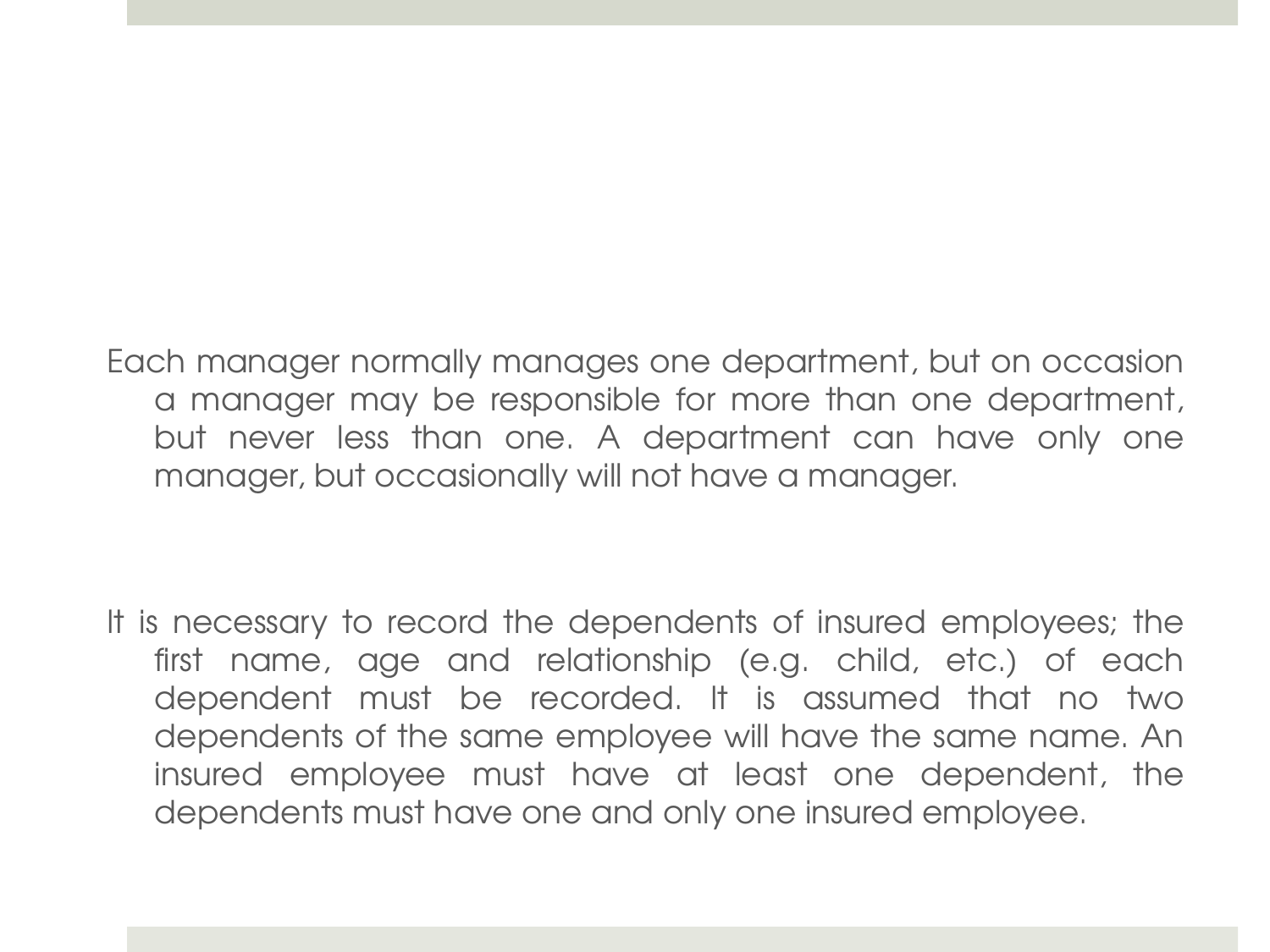

Each manager normally manages one department, but on occasion a manager may be responsible for more than one department, but never less than one. A department can have only one manager, but occasionally will not have a manager.

It is necessary to record the dependents of insured employees; the first name, age and relationship (e.g. child, etc.) of each dependent must be recorded. It is assumed that no two dependents of the same employee will have the same name. An insured employee must have at least one dependent, the dependents must have one and only one insured employee.